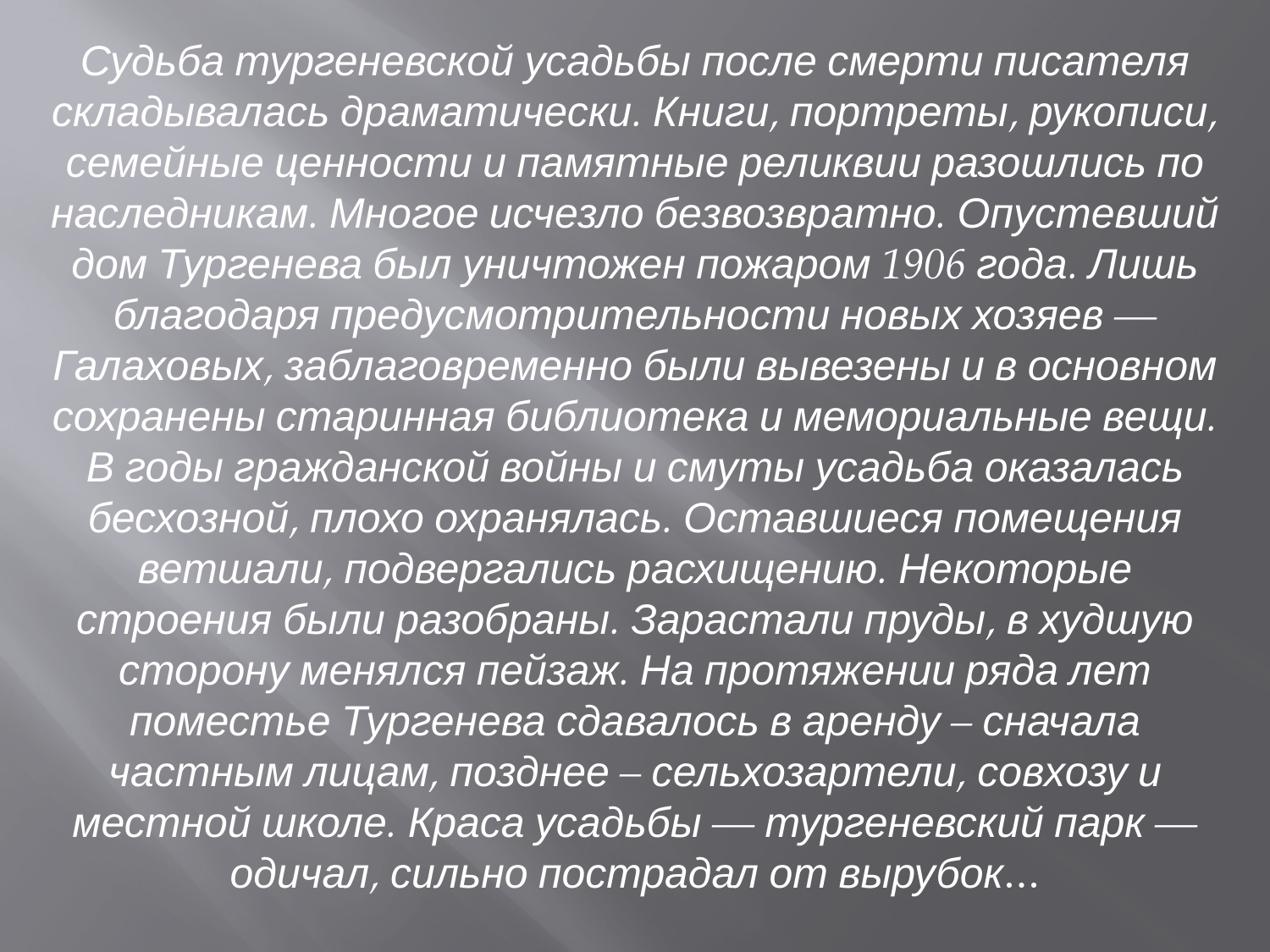

Судьба тургеневской усадьбы после смерти писателя складывалась драматически. Книги, портреты, рукописи, семейные ценности и памятные реликвии разошлись по наследникам. Многое исчезло безвозвратно. Опустевший дом Тургенева был уничтожен пожаром 1906 года. Лишь благодаря предусмотрительности новых хозяев — Галаховых, заблаговременно были вывезены и в основном сохранены старинная библиотека и мемориальные вещи. В годы гражданской войны и смуты усадьба оказалась бесхозной, плохо охранялась. Оставшиеся помещения ветшали, подвергались расхищению. Некоторые строения были разобраны. Зарастали пруды, в худшую сторону менялся пейзаж. На протяжении ряда лет поместье Тургенева сдавалось в аренду – сначала частным лицам, позднее – сельхозартели, совхозу и местной школе. Краса усадьбы — тургеневский парк — одичал, сильно пострадал от вырубок…